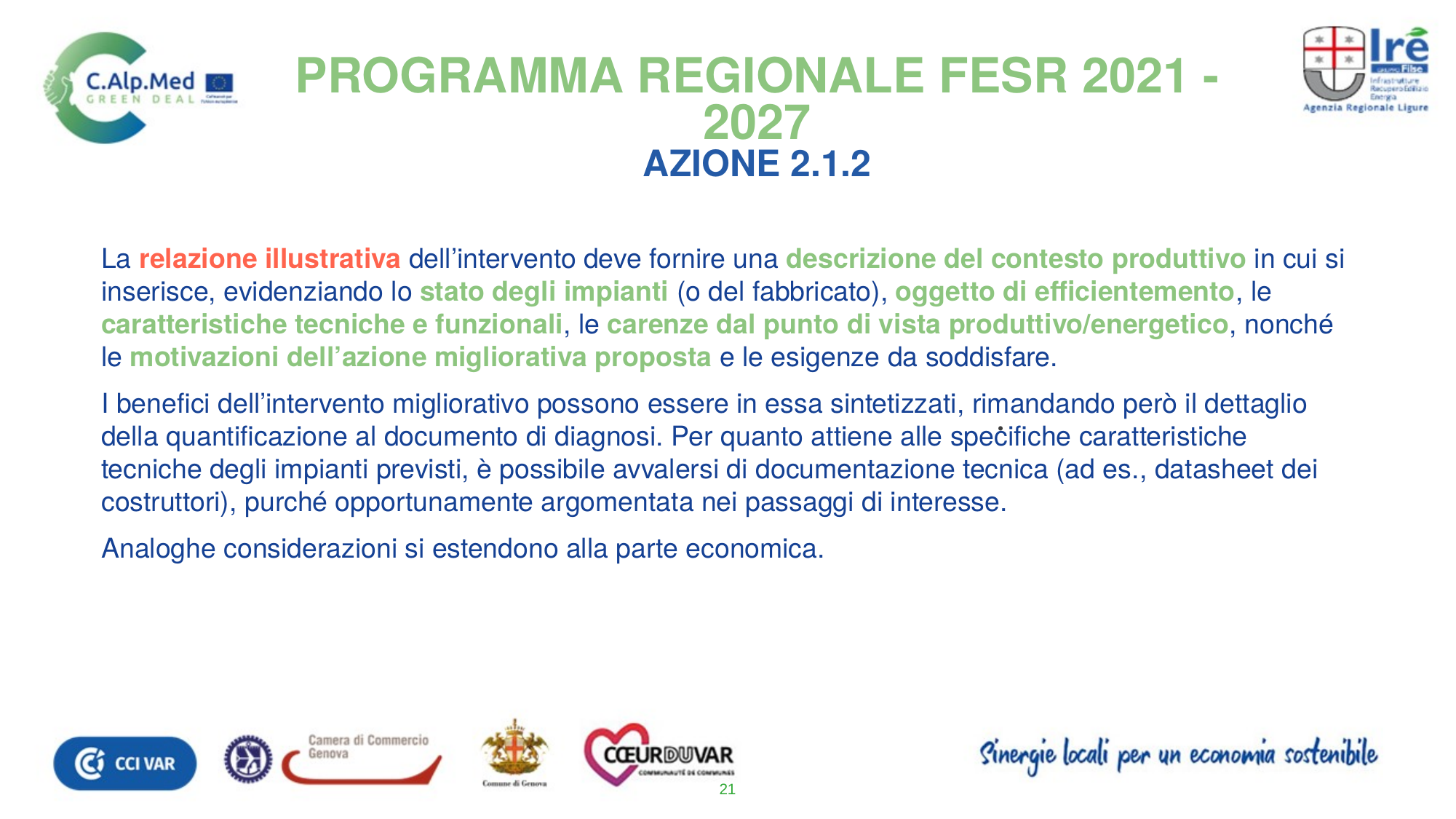

PROGRAMMA REGIONALE FESR 2021 - 2027
AZIONE 2.1.2
La relazione illustrativa dell’intervento deve fornire una descrizione del contesto produttivo in cui si inserisce, evidenziando lo stato degli impianti (o del fabbricato), oggetto di efficientemento, le caratteristiche tecniche e funzionali, le carenze dal punto di vista produttivo/energetico, nonché le motivazioni dell’azione migliorativa proposta e le esigenze da soddisfare.
I benefici dell’intervento migliorativo possono essere in essa sintetizzati, rimandando però il dettaglio della quantificazione al documento di diagnosi. Per quanto attiene alle specifiche caratteristiche tecniche degli impianti previsti, è possibile avvalersi di documentazione tecnica (ad es., datasheet dei costruttori), purché opportunamente argomentata nei passaggi di interesse.
Analoghe considerazioni si estendono alla parte economica.
.

21